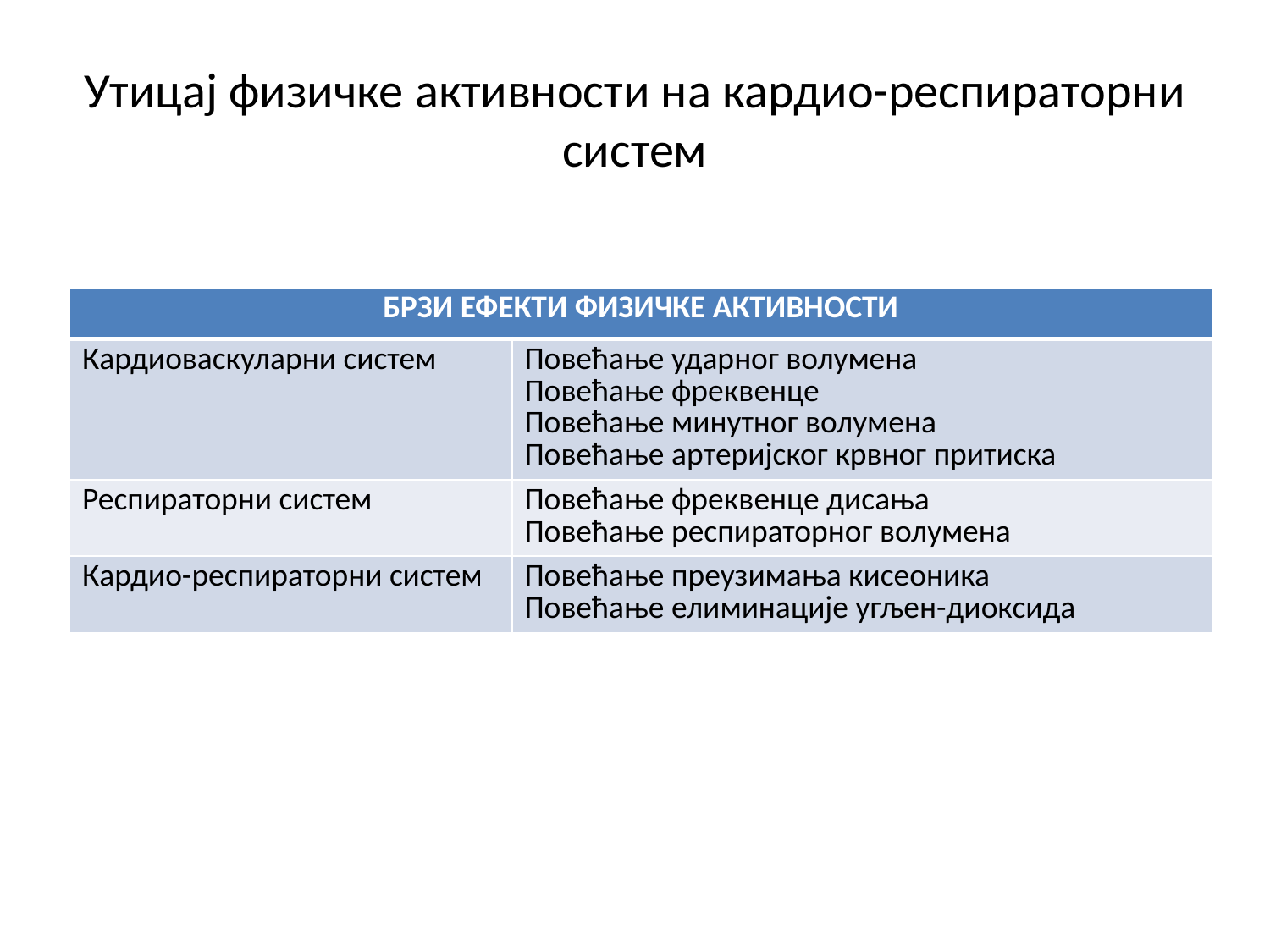

# Утицај физичке активности на кардио-респираторни систем
| БРЗИ ЕФЕКТИ ФИЗИЧКЕ АКТИВНОСТИ |  |
| --- | --- |
| Кардиоваскуларни систем | Повећање ударног волумена Повећање фреквенце Повећање минутног волумена Повећање артеријског крвног притиска |
| Респираторни систем | Повећање фреквенце дисања Повећање респираторног волумена |
| Кардио-респираторни систем | Повећање преузимања кисеоника Повећање елиминације угљен-диоксида |